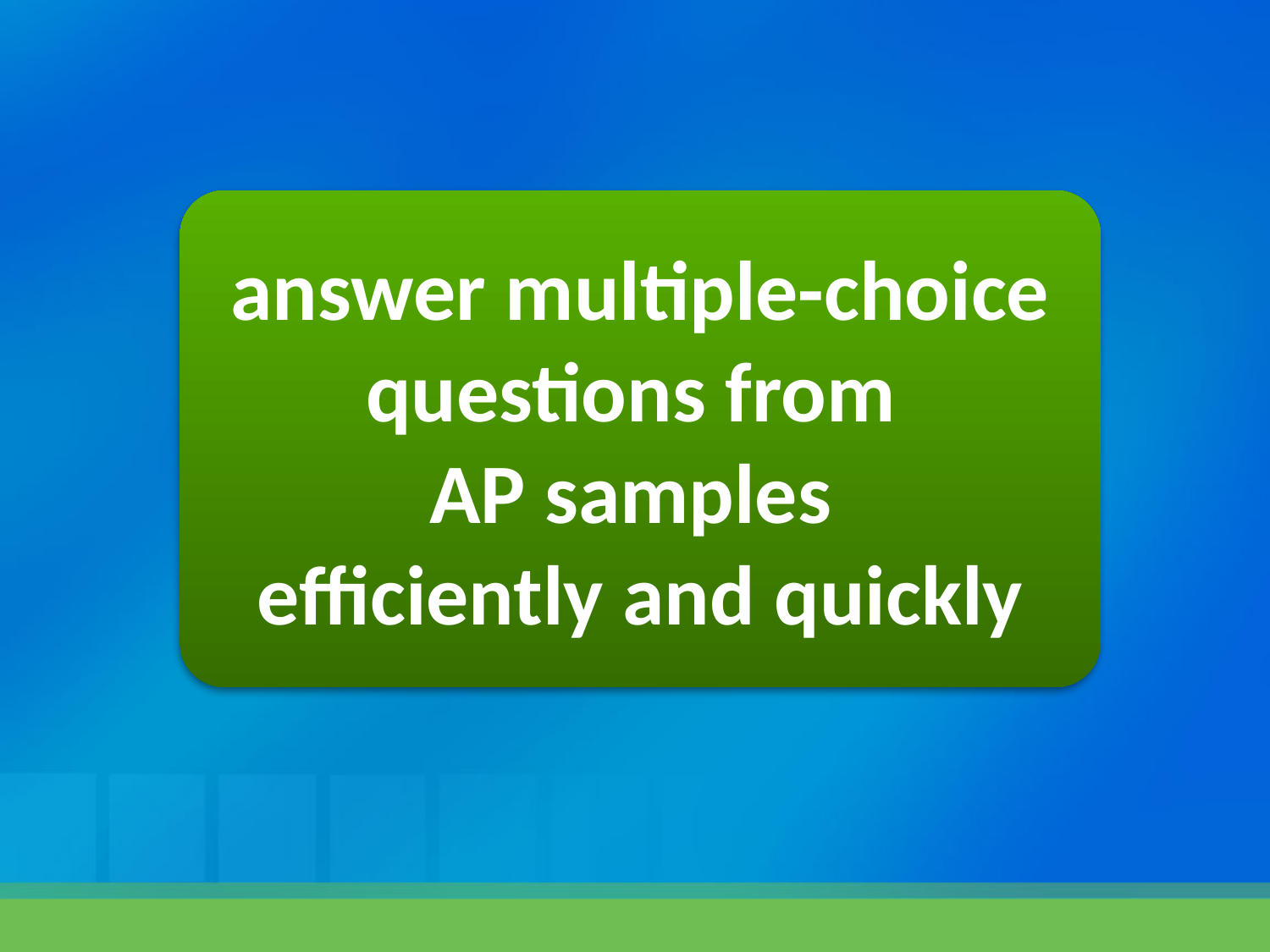

answer multiple-choice questions from
AP samples
efficiently and quickly